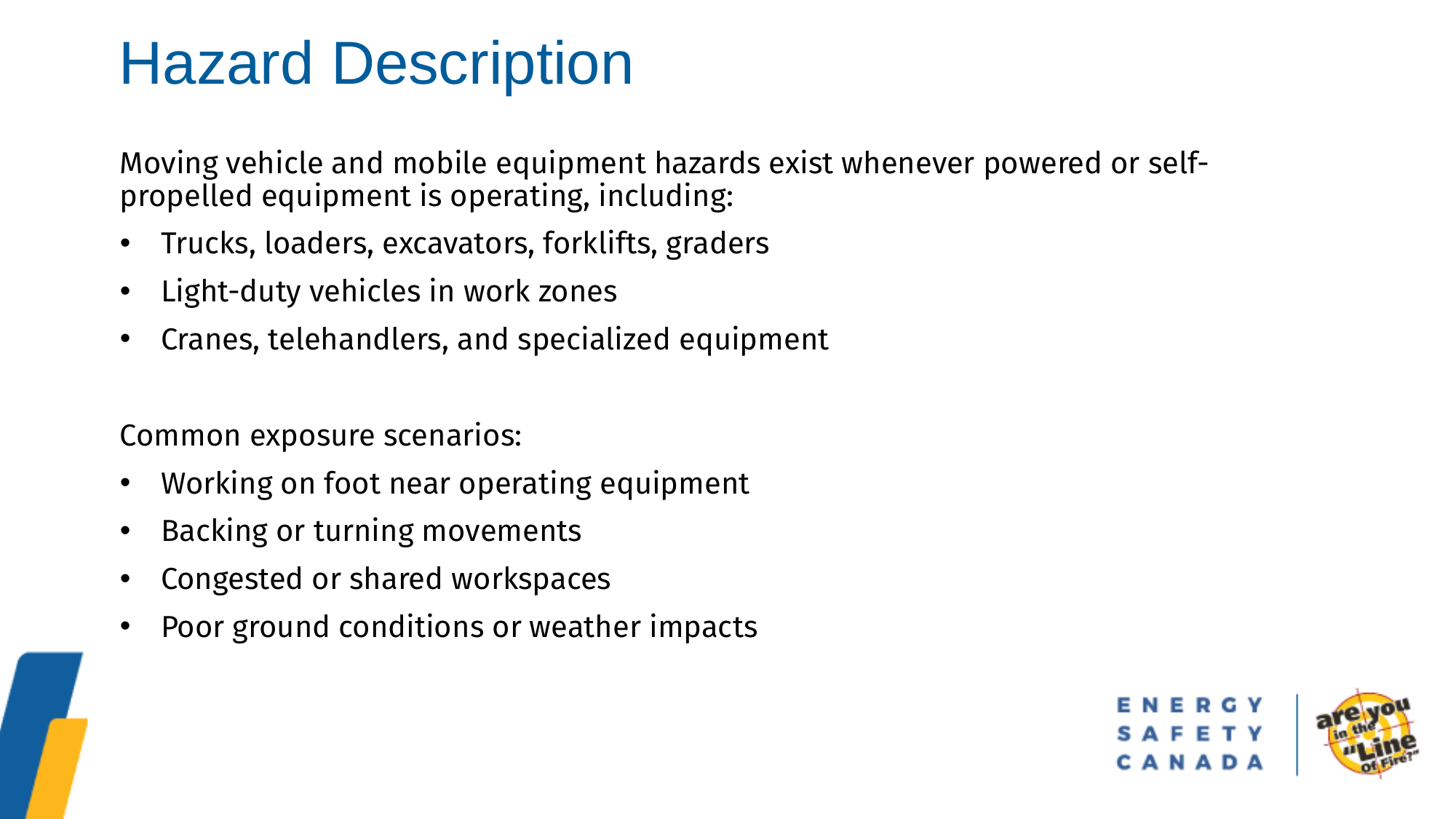

Hazard Description
Moving vehicle and mobile equipment hazards exist whenever powered or self-propelled equipment is operating, including:
Trucks, loaders, excavators, forklifts, graders
Light-duty vehicles in work zones
Cranes, telehandlers, and specialized equipment

Common exposure scenarios:
Working on foot near operating equipment
Backing or turning movements
Congested or shared workspaces
Poor ground conditions or weather impacts